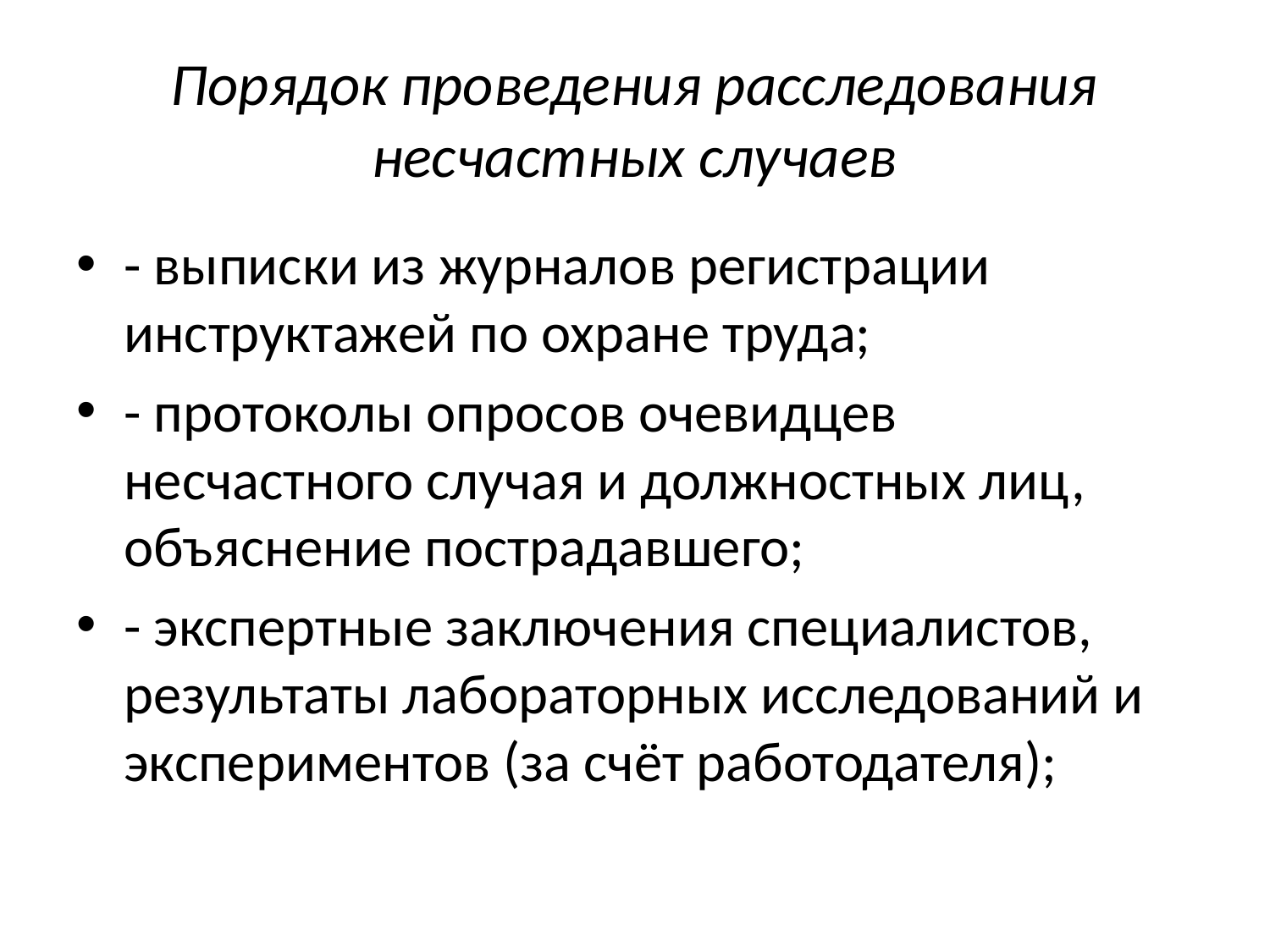

# Порядок проведения расследования несчастных случаев
- выписки из журналов регистрации инструктажей по охране труда;
- протоколы опросов очевидцев несчастного случая и должностных лиц, объяснение пострадавшего;
- экспертные заключения специалистов, результаты лабораторных исследований и экспериментов (за счёт работодателя);